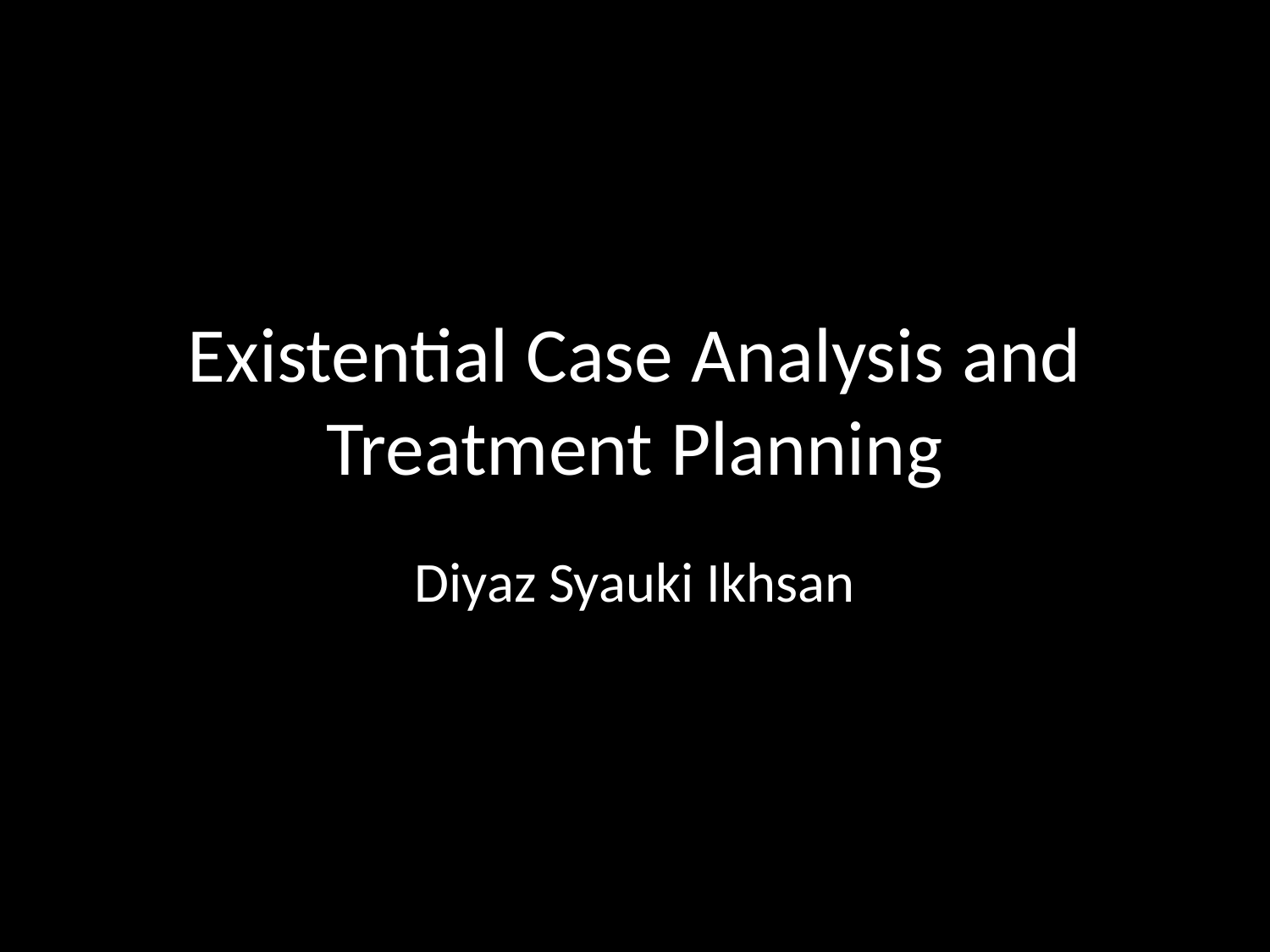

# Existential Case Analysis and Treatment Planning
Diyaz Syauki Ikhsan